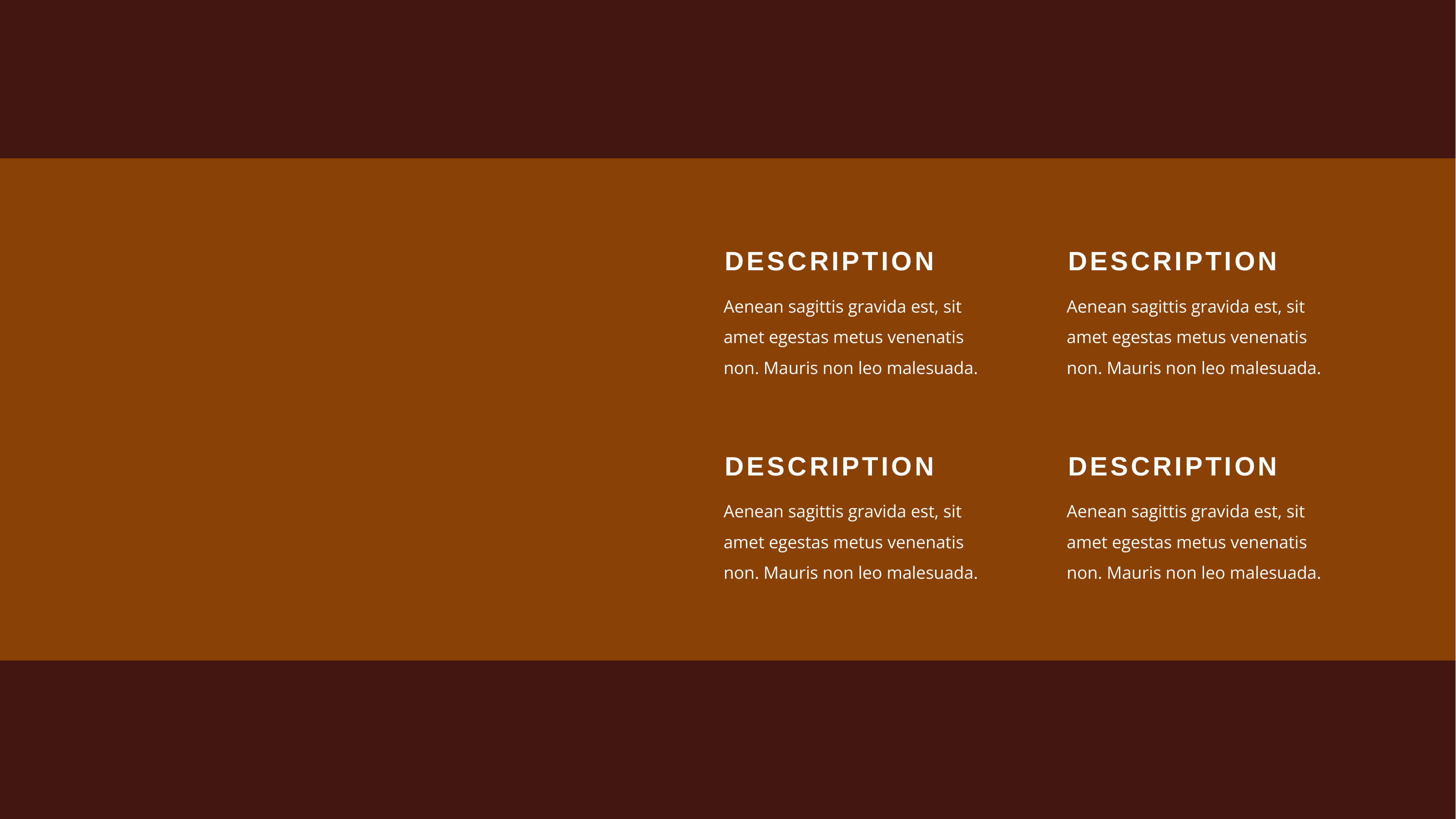

DESCRIPTION
DESCRIPTION
Aenean sagittis gravida est, sit amet egestas metus venenatis non. Mauris non leo malesuada.
Aenean sagittis gravida est, sit amet egestas metus venenatis non. Mauris non leo malesuada.
DESCRIPTION
DESCRIPTION
Aenean sagittis gravida est, sit amet egestas metus venenatis non. Mauris non leo malesuada.
Aenean sagittis gravida est, sit amet egestas metus venenatis non. Mauris non leo malesuada.